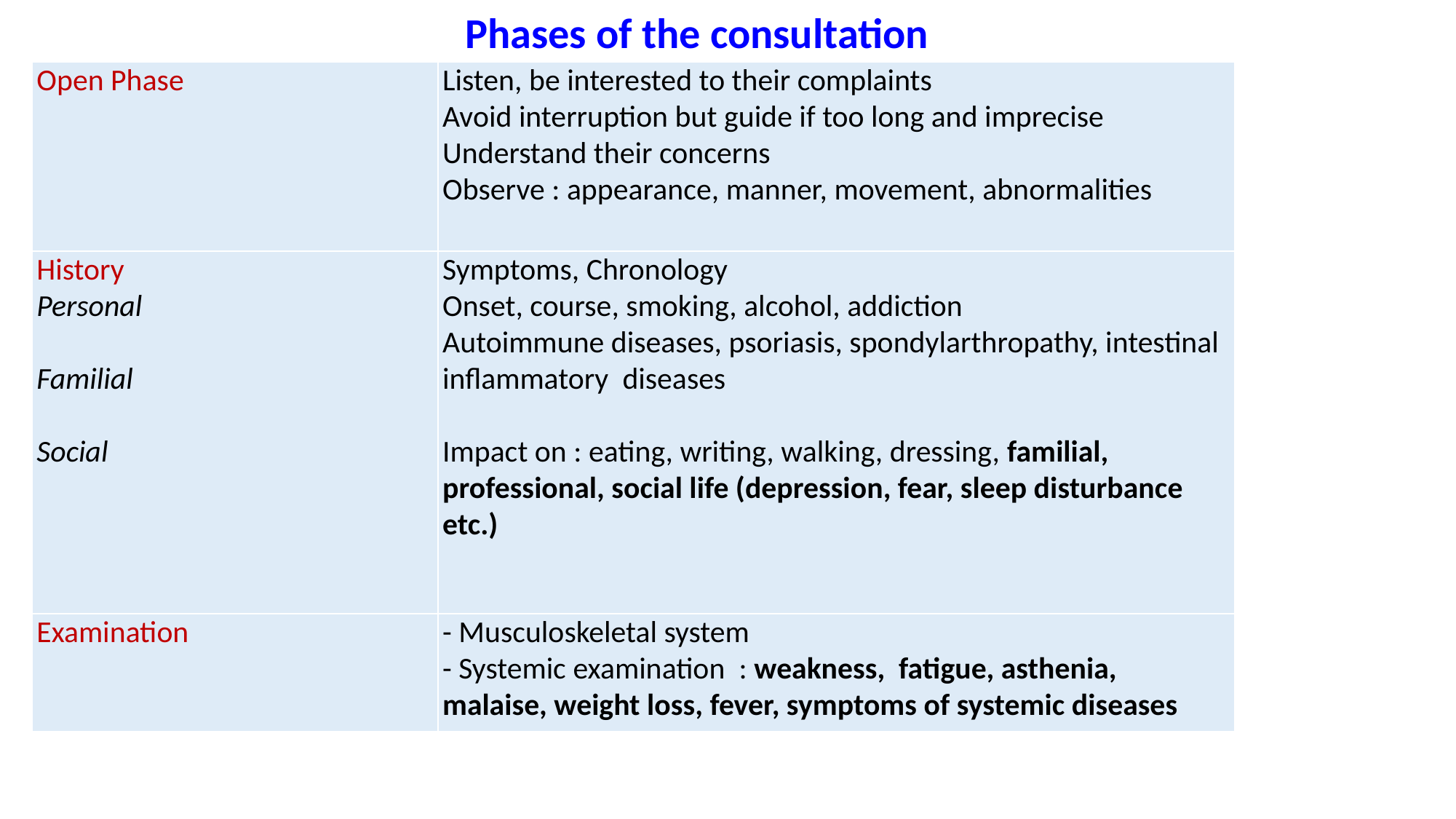

Phases of the consultation
| Open Phase | Listen, be interested to their complaints Avoid interruption but guide if too long and imprecise Understand their concerns Observe : appearance, manner, movement, abnormalities |
| --- | --- |
| History Personal Familial Social | Symptoms, Chronology Onset, course, smoking, alcohol, addiction Autoimmune diseases, psoriasis, spondylarthropathy, intestinal inflammatory diseases Impact on : eating, writing, walking, dressing, familial, professional, social life (depression, fear, sleep disturbance etc.) |
| Examination | - Musculoskeletal system - Systemic examination : weakness, fatigue, asthenia, malaise, weight loss, fever, symptoms of systemic diseases |